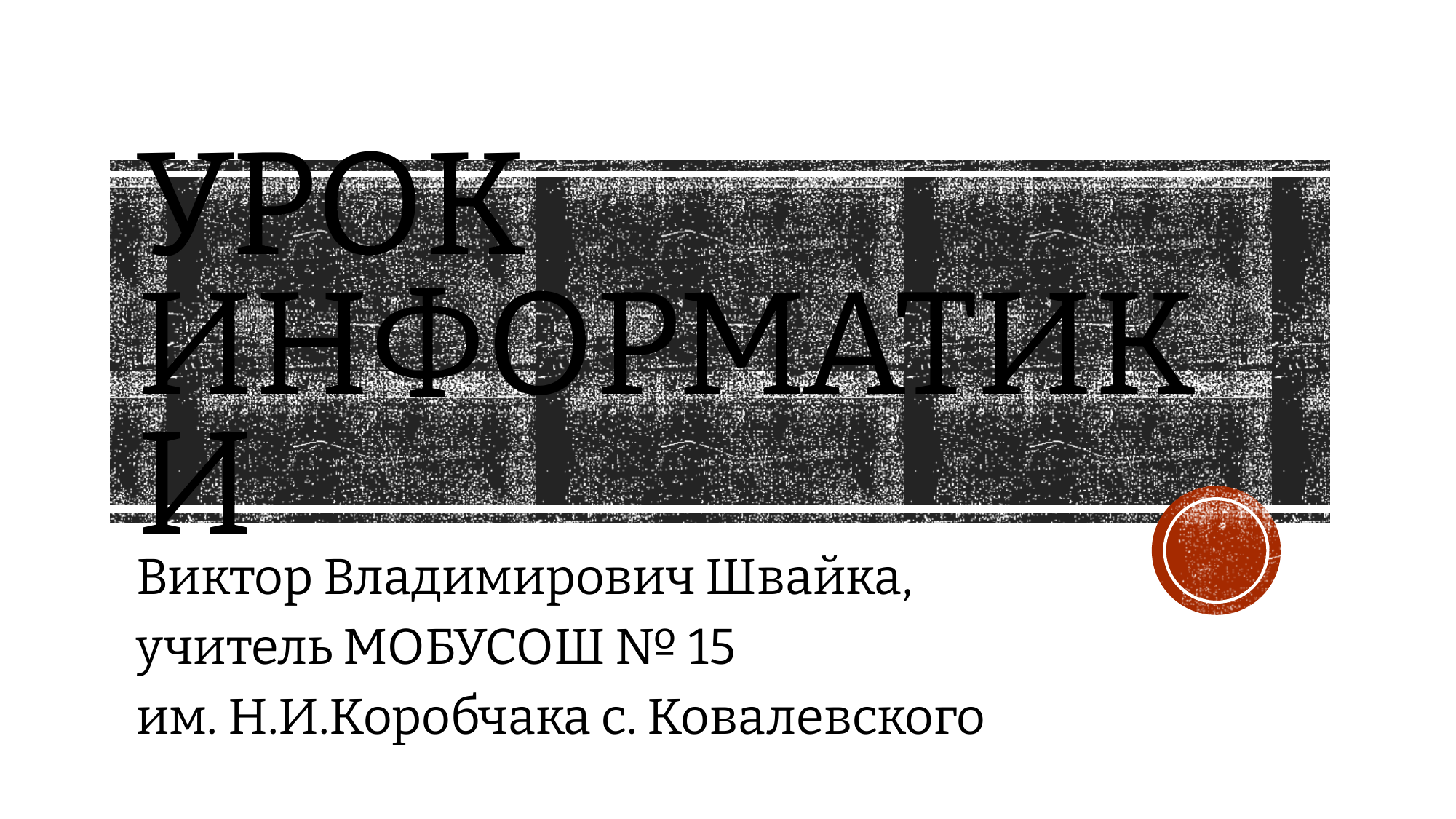

# Урок информатики
Виктор Владимирович Швайка,
учитель МОБУСОШ № 15
им. Н.И.Коробчака с. Ковалевского